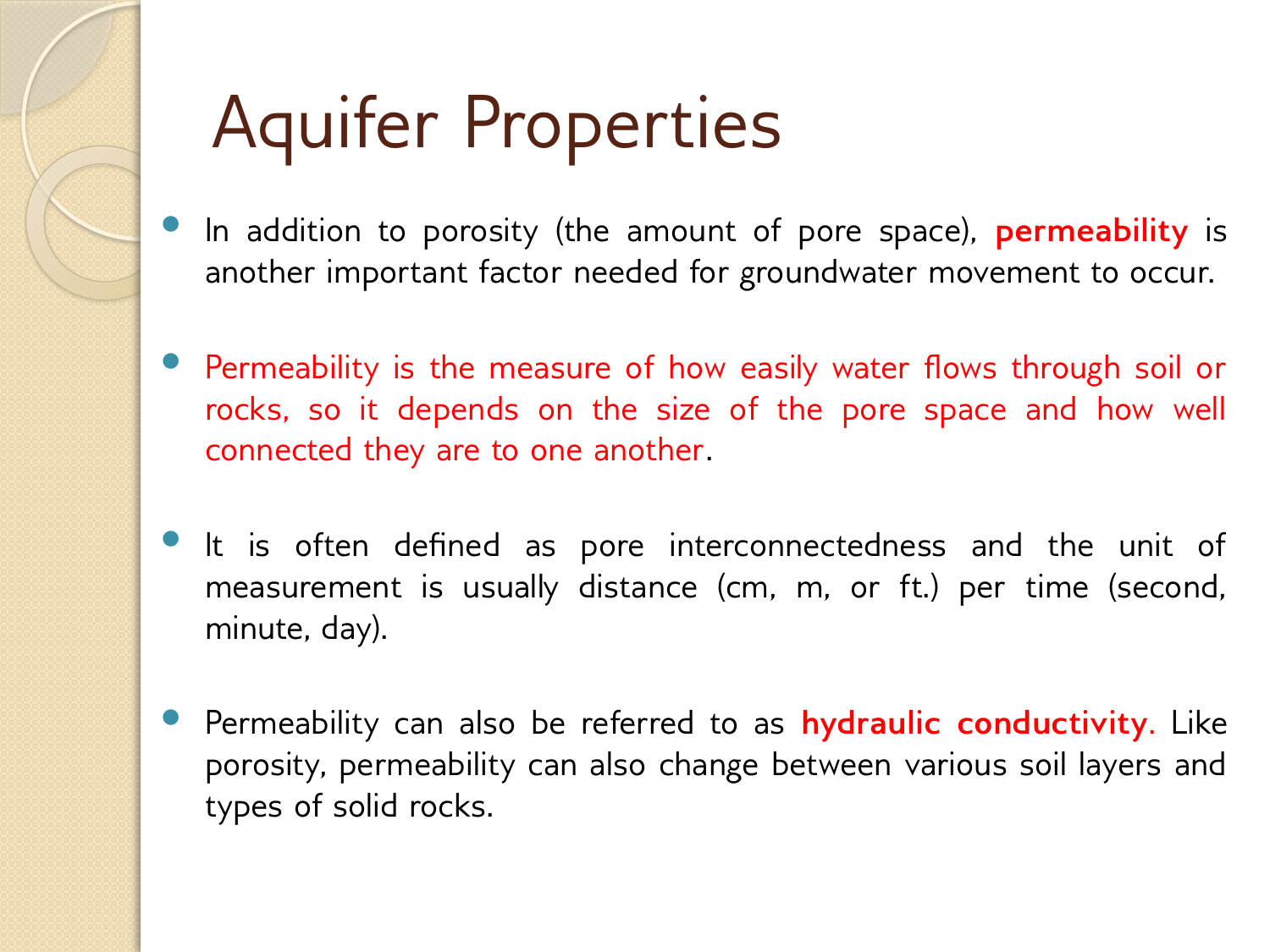

# Aquifer Properties
In addition to porosity (the amount of pore space), permeability is another important factor needed for groundwater movement to occur.

Permeability is the measure of how easily water flows through soil or rocks, so it depends on the size of the pore space and how well connected they are to one another.

It is often defined as pore interconnectedness and the unit of measurement is usually distance (cm, m, or ft.) per time (second, minute, day).

Permeability can also be referred to as hydraulic conductivity. Like porosity, permeability can also change between various soil layers and types of solid rocks.